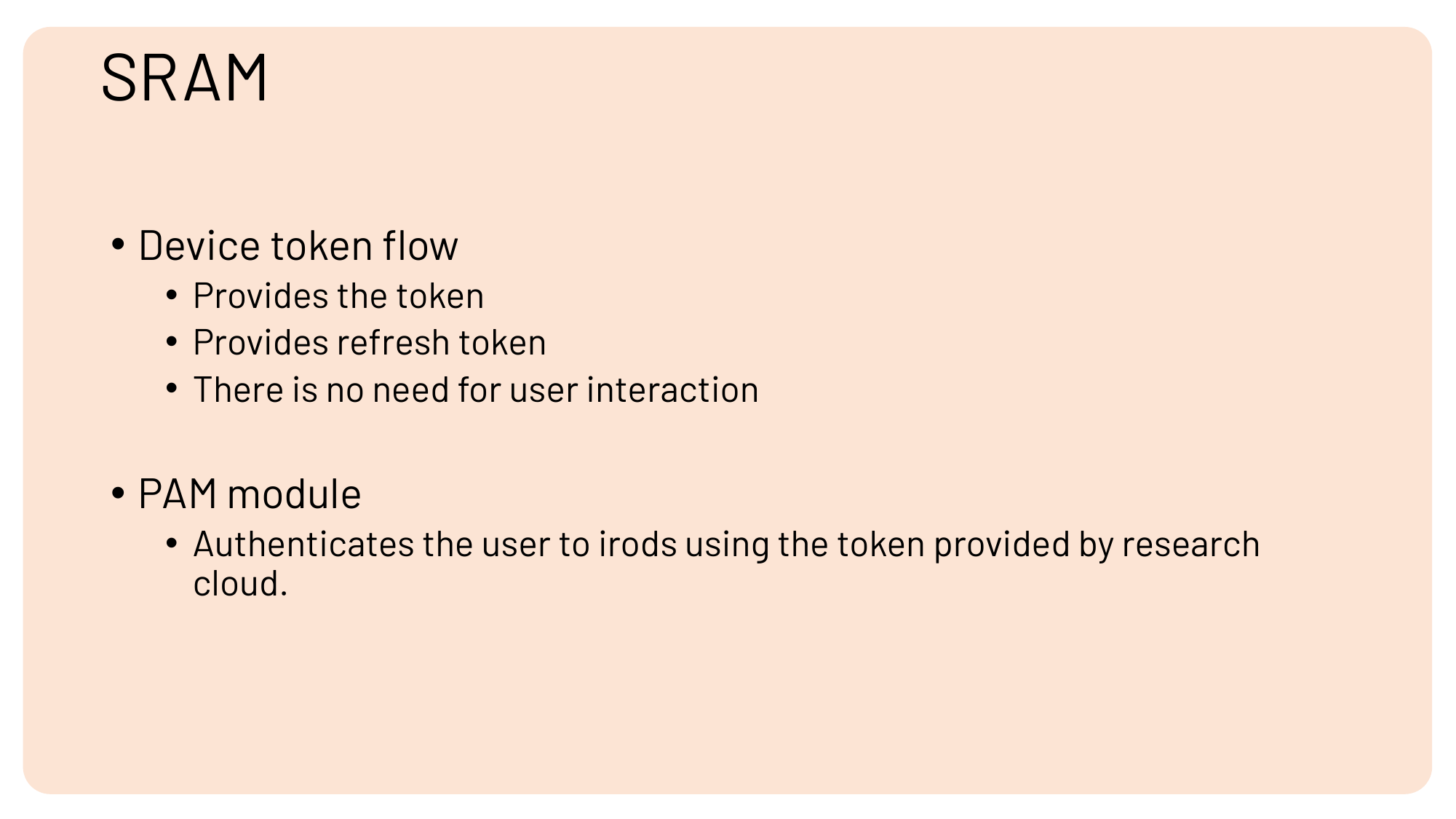

# SRAM
Device token flow
Provides the token
Provides refresh token
There is no need for user interaction

PAM module
Authenticates the user to irods using the token provided by research cloud.